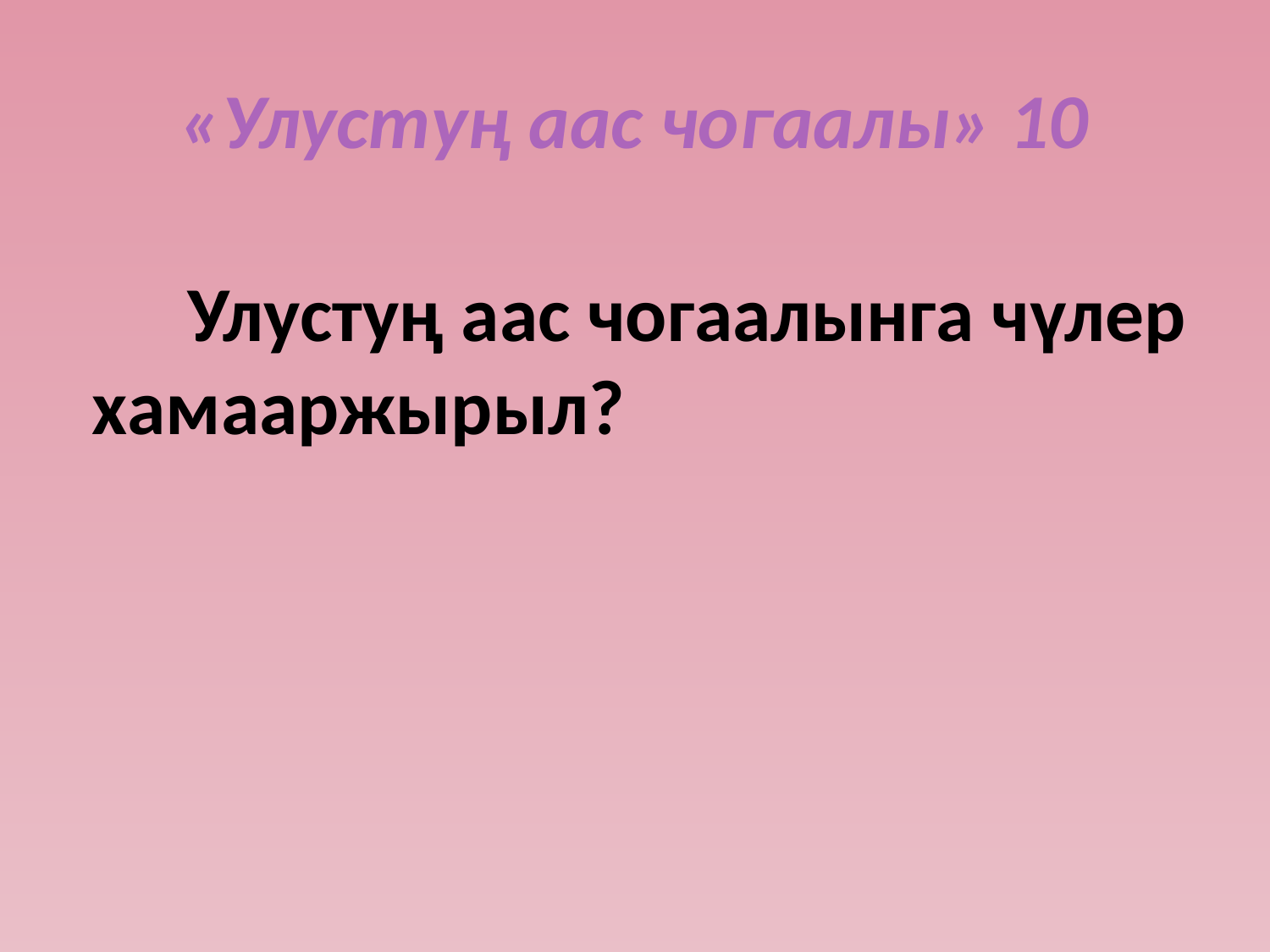

# «Улустуң аас чогаалы» 10
      Улустуң аас чогаалынга чүлер хамааржырыл?